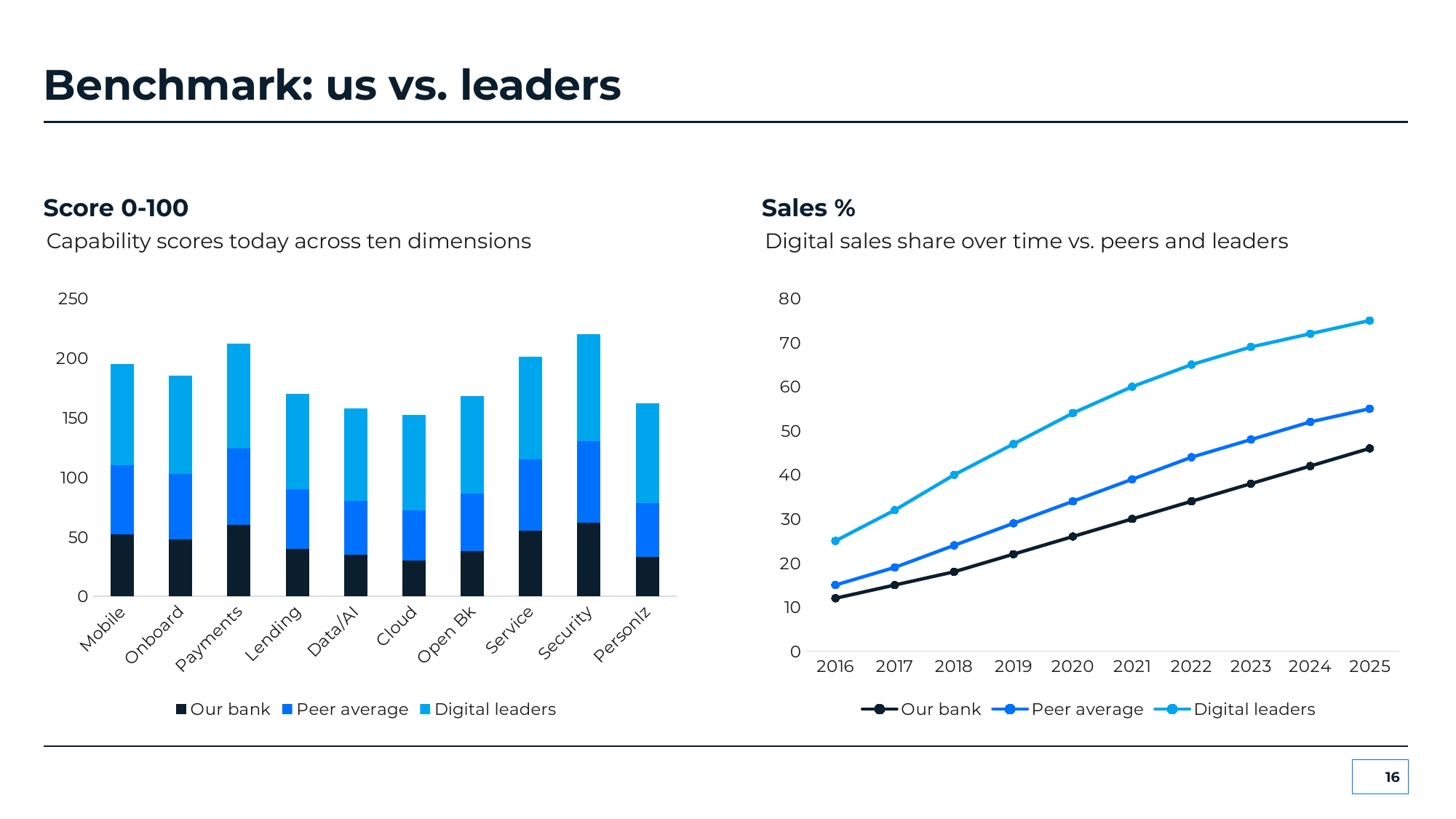

# Benchmark: us vs. leaders
Score 0-100
Capability scores today across ten dimensions
Sales %
Digital sales share over time vs. peers and leaders

### Chart

| Category | Our bank | Peer average | Digital leaders |
|---|---|---|---|
| Mobile | 52.0 | 58.0 | 85.0 |
| Onboard | 48.0 | 55.0 | 82.0 |
| Payments | 60.0 | 64.0 | 88.0 |
| Lending | 40.0 | 50.0 | 80.0 |
| Data/AI | 35.0 | 45.0 | 78.0 |
| Cloud | 30.0 | 42.0 | 80.0 |
| Open Bk | 38.0 | 48.0 | 82.0 |
| Service | 55.0 | 60.0 | 86.0 |
| Security | 62.0 | 68.0 | 90.0 |
| Personlz | 33.0 | 45.0 | 84.0 |

### Chart

| Category | Our bank | Peer average | Digital leaders |
|---|---|---|---|
| 2016 | 12.0 | 15.0 | 25.0 |
| 2017 | 15.0 | 19.0 | 32.0 |
| 2018 | 18.0 | 24.0 | 40.0 |
| 2019 | 22.0 | 29.0 | 47.0 |
| 2020 | 26.0 | 34.0 | 54.0 |
| 2021 | 30.0 | 39.0 | 60.0 |
| 2022 | 34.0 | 44.0 | 65.0 |
| 2023 | 38.0 | 48.0 | 69.0 |
| 2024 | 42.0 | 52.0 | 72.0 |
| 2025 | 46.0 | 55.0 | 75.0 |
16